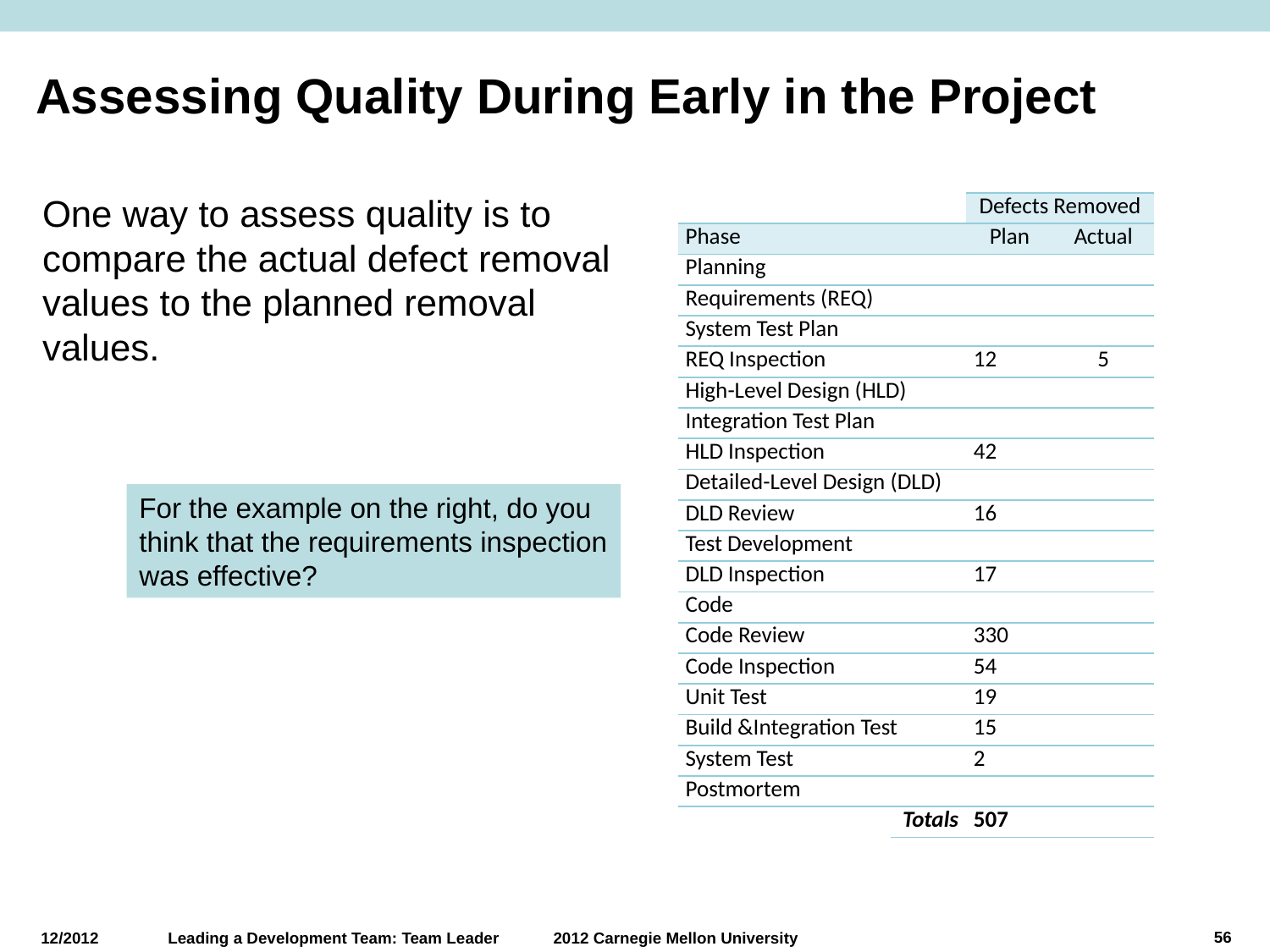

# Assessing Quality During Early in the Project
One way to assess quality is to
compare the actual defect removal
values to the planned removal
values.

|  |  | Defects Removed |  |
| --- | --- | --- | --- |
| Phase |  | Plan | Actual |
| Planning |  |  |  |
| Requirements (REQ) |  |  |  |
| System Test Plan |  |  |  |
| REQ Inspection |  | 12 | 5 |
| High-Level Design (HLD) |  |  |  |
| Integration Test Plan |  |  |  |
| HLD Inspection |  | 42 |  |
| Detailed-Level Design (DLD) |  |  |  |
| DLD Review |  | 16 |  |
| Test Development |  |  |  |
| DLD Inspection |  | 17 |  |
| Code |  |  |  |
| Code Review |  | 330 |  |
| Code Inspection |  | 54 |  |
| Unit Test |  | 19 |  |
| Build &Integration Test |  | 15 |  |
| System Test |  | 2 |  |
| Postmortem |  |  |  |
|  | Totals | 507 |  |
For the example on the right, do you
think that the requirements inspection
was effective?